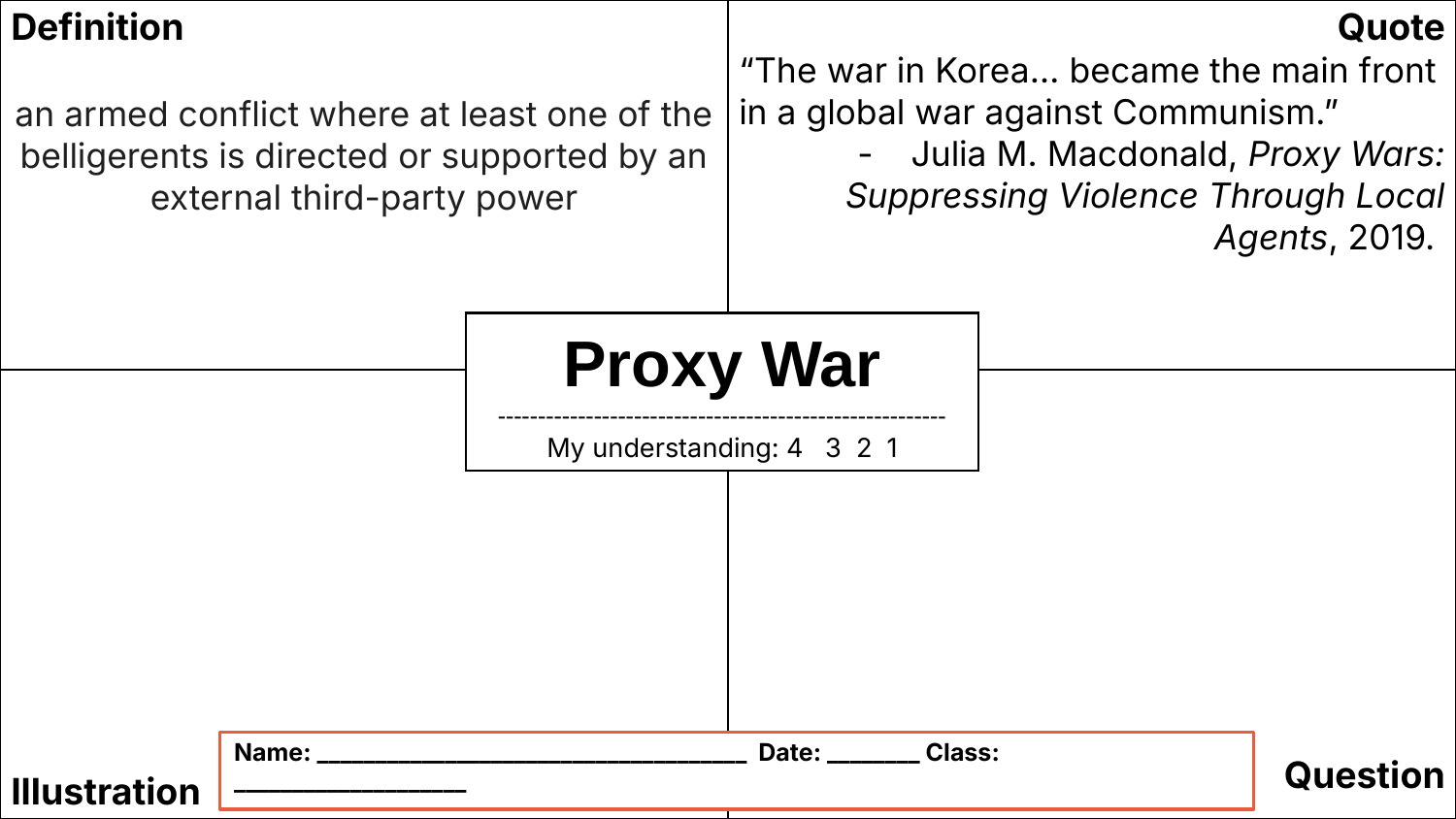

| Definition an armed conflict where at least one of the belligerents is directed or supported by an external third-party power | Quote “The war in Korea… became the main front in a global war against Communism.” Julia M. Macdonald, Proxy Wars: Suppressing Violence Through Local Agents, 2019. |
| --- | --- |
| Illustration | Imp Question |
Proxy War
--------------------------------------------------------
My understanding: 4   3  2  1
Name: _____________________________________  Date: ________ Class: ____________________